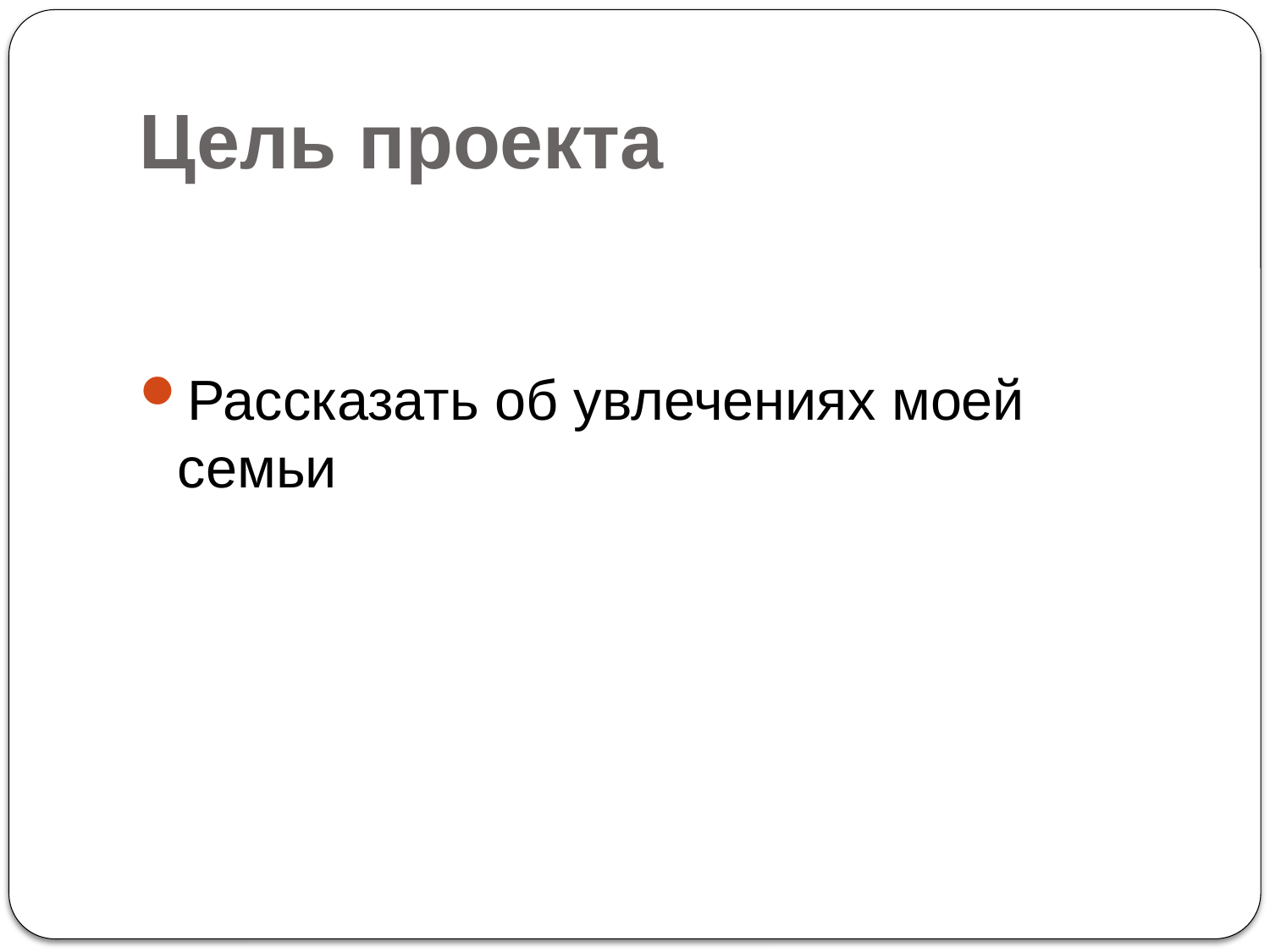

# Цель проекта

Рассказать об увлечениях моей семьи